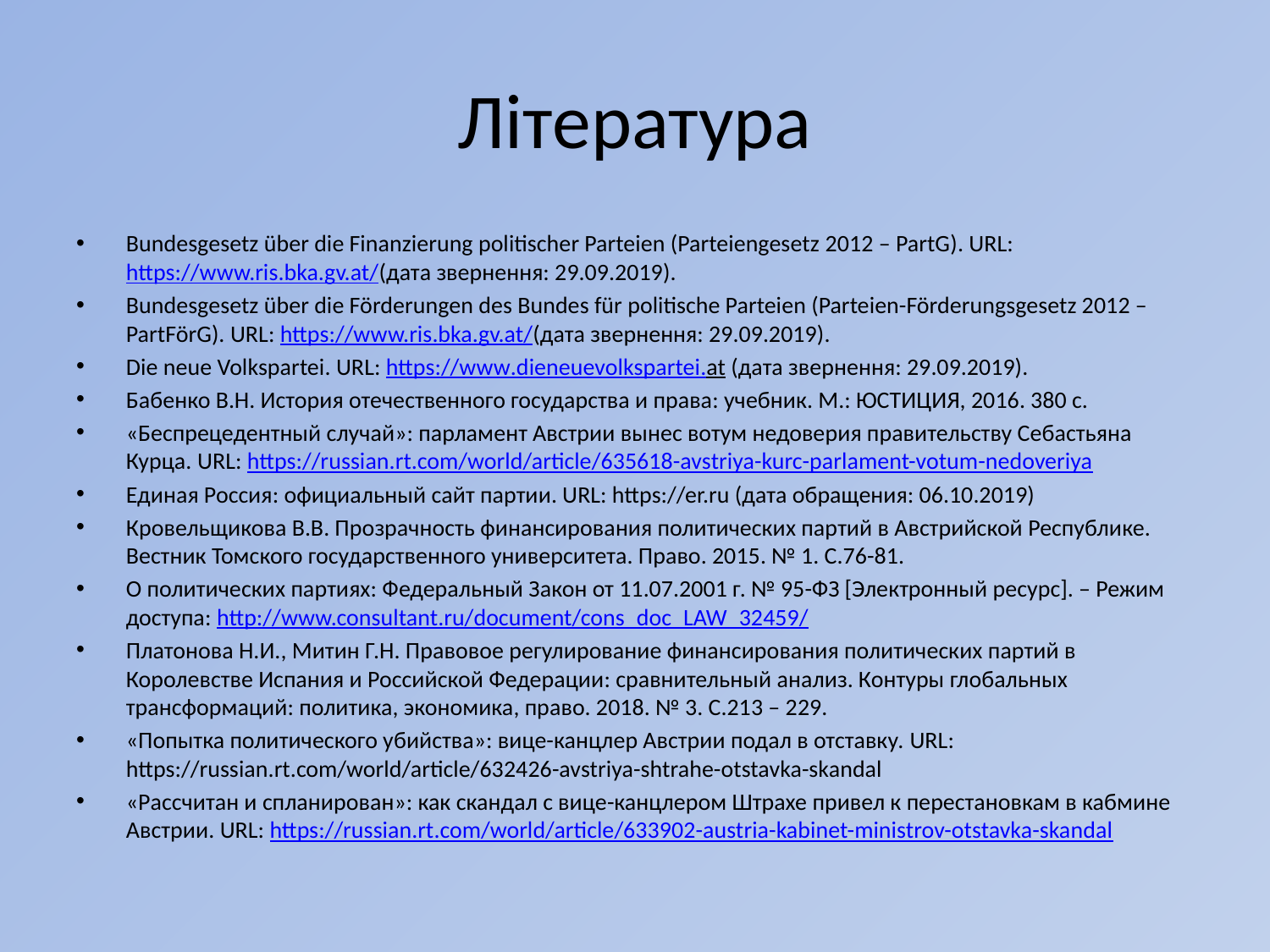

# Література
Bundesgesetz über die Finanzierung politischer Parteien (Parteiengesetz 2012 – PartG). URL: https://www.ris.bka.gv.at/(дата звернення: 29.09.2019).
Bundesgesetz über die Förderungen des Bundes für politische Parteien (Parteien-Förderungsgesetz 2012 – PartFörG). URL: https://www.ris.bka.gv.at/(дата звернення: 29.09.2019).
Die neue Volkspartei. URL: https://www.dieneuevolkspartei.at (дата звернення: 29.09.2019).
Бабенко В.Н. История отечественного государства и права: учебник. М.: ЮСТИЦИЯ, 2016. 380 с.
«Беспрецедентный случай»: парламент Австрии вынес вотум недоверия правительству Себастьяна Курца. URL: https://russian.rt.com/world/article/635618-avstriya-kurc-parlament-votum-nedoveriya
Единая Россия: официальный сайт партии. URL: https://er.ru (дата обращения: 06.10.2019)
Кровельщикова В.В. Прозрачность финансирования политических партий в Австрийской Республике. Вестник Томского государственного университета. Право. 2015. № 1. С.76-81.
О политических партиях: Федеральный Закон от 11.07.2001 г. № 95-ФЗ [Электронный ресурс]. – Режим доступа: http://www.consultant.ru/document/cons_doc_LAW_32459/
Платонова Н.И., Митин Г.Н. Правовое регулирование финансирования политических партий в Королевстве Испания и Российской Федерации: сравнительный анализ. Контуры глобальных трансформаций: политика, экономика, право. 2018. № 3. С.213 – 229.
«Попытка политического убийства»: вице-канцлер Австрии подал в отставку. URL: https://russian.rt.com/world/article/632426-avstriya-shtrahe-otstavka-skandal
«Рассчитан и спланирован»: как скандал с вице-канцлером Штрахе привел к перестановкам в кабмине Австрии. URL: https://russian.rt.com/world/article/633902-austria-kabinet-ministrov-otstavka-skandal